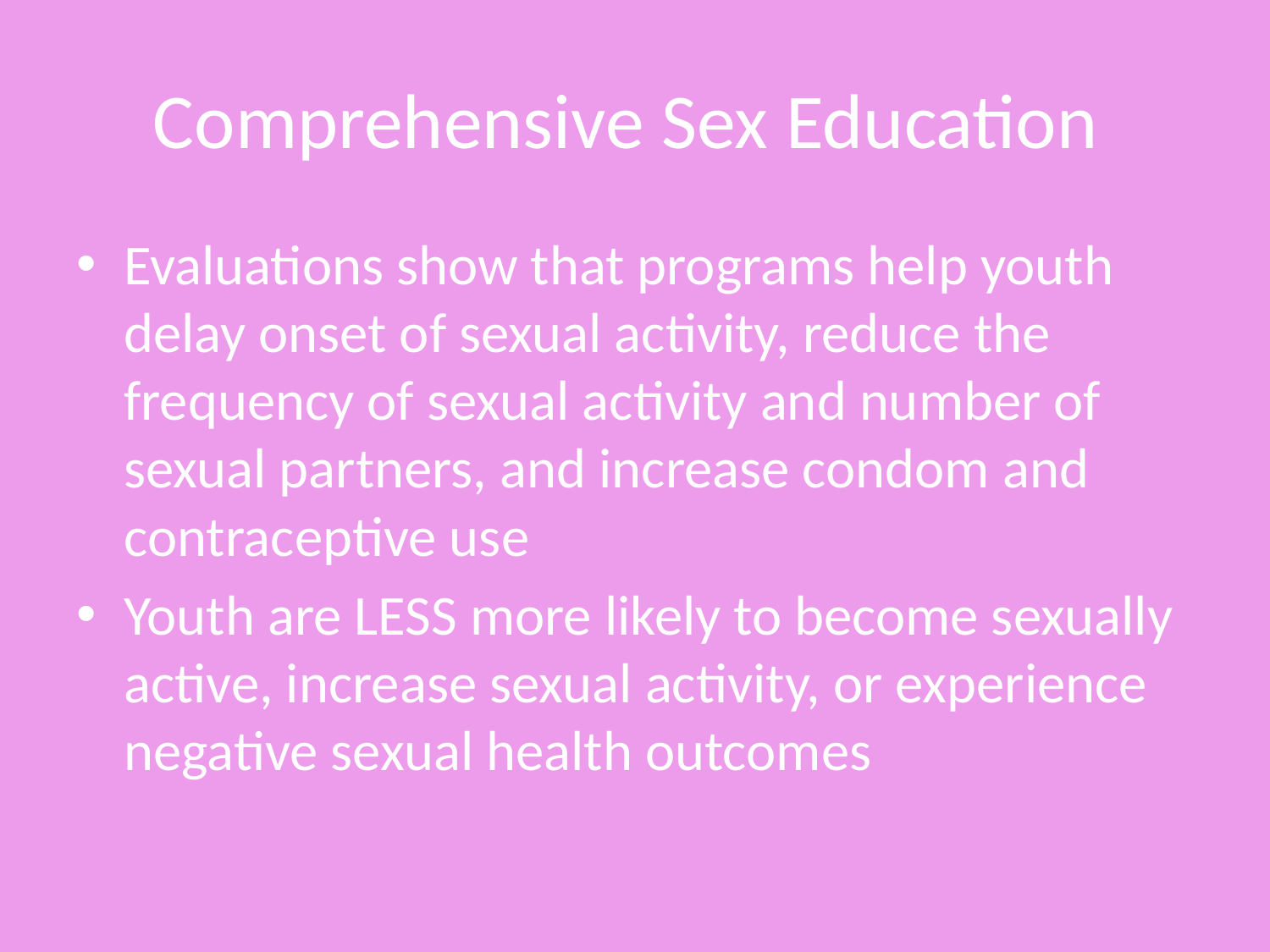

# Comprehensive Sex Education
Evaluations show that programs help youth delay onset of sexual activity, reduce the frequency of sexual activity and number of sexual partners, and increase condom and contraceptive use
Youth are LESS more likely to become sexually active, increase sexual activity, or experience negative sexual health outcomes